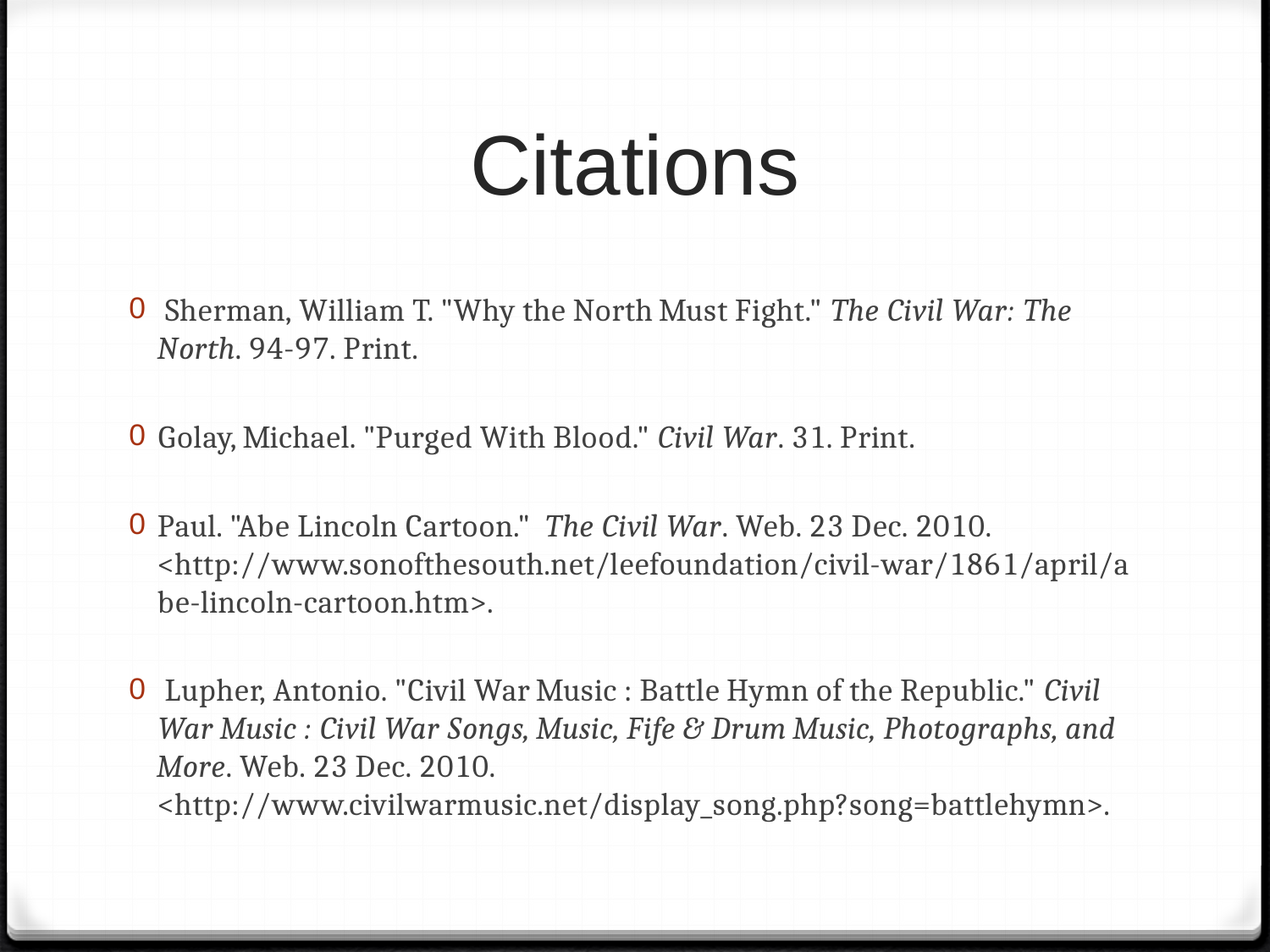

# Citations
 Sherman, William T. "Why the North Must Fight." The Civil War: The North. 94-97. Print.

Golay, Michael. "Purged With Blood." Civil War. 31. Print.

Paul. "Abe Lincoln Cartoon."  The Civil War. Web. 23 Dec. 2010. <http://www.sonofthesouth.net/leefoundation/civil-war/1861/april/abe-lincoln-cartoon.htm>.

 Lupher, Antonio. "Civil War Music : Battle Hymn of the Republic." Civil War Music : Civil War Songs, Music, Fife & Drum Music, Photographs, and More. Web. 23 Dec. 2010. <http://www.civilwarmusic.net/display_song.php?song=battlehymn>.